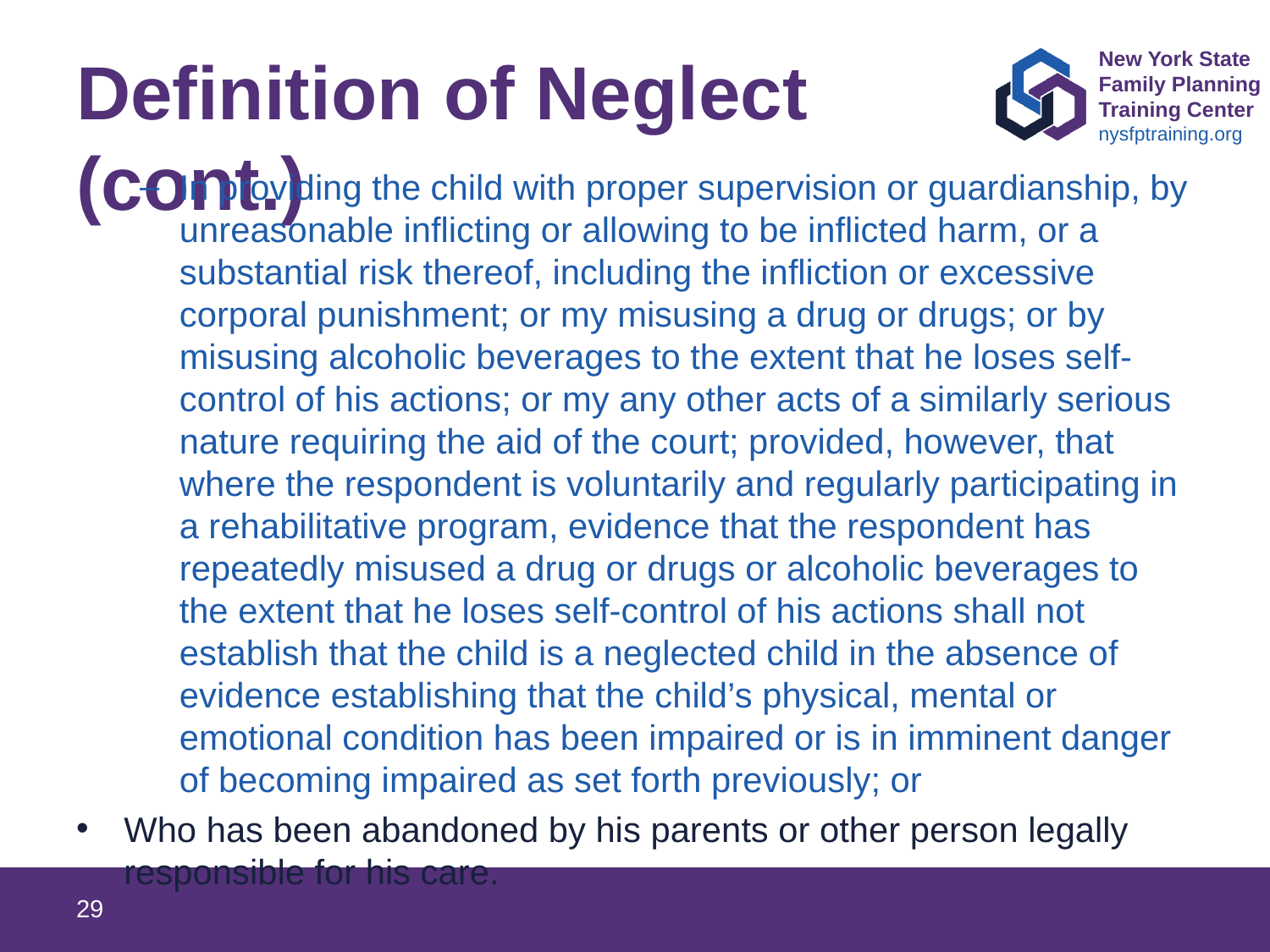

# Definition of Neglect (cont.)
In providing the child with proper supervision or guardianship, by unreasonable inflicting or allowing to be inflicted harm, or a substantial risk thereof, including the infliction or excessive corporal punishment; or my misusing a drug or drugs; or by misusing alcoholic beverages to the extent that he loses self-control of his actions; or my any other acts of a similarly serious nature requiring the aid of the court; provided, however, that where the respondent is voluntarily and regularly participating in a rehabilitative program, evidence that the respondent has repeatedly misused a drug or drugs or alcoholic beverages to the extent that he loses self-control of his actions shall not establish that the child is a neglected child in the absence of evidence establishing that the child’s physical, mental or emotional condition has been impaired or is in imminent danger of becoming impaired as set forth previously; or
Who has been abandoned by his parents or other person legally responsible for his care.
29